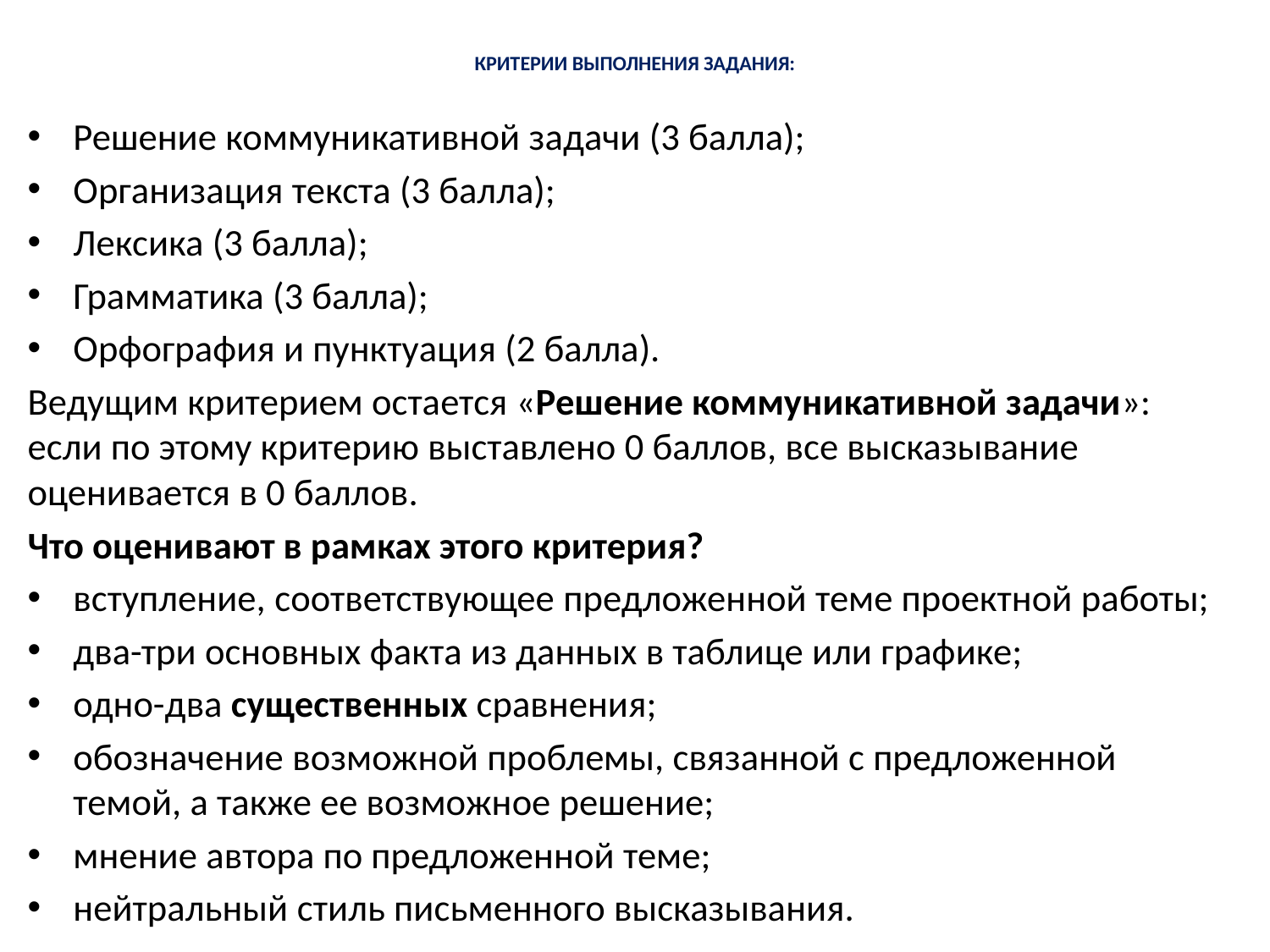

# КРИТЕРИИ ВЫПОЛНЕНИЯ ЗАДАНИЯ:
Решение коммуникативной задачи (3 балла);
Организация текста (3 балла);
Лексика (3 балла);
Грамматика (3 балла);
Орфография и пунктуация (2 балла).
Ведущим критерием остается «Решение коммуникативной задачи»: если по этому критерию выставлено 0 баллов, все высказывание оценивается в 0 баллов.
Что оценивают в рамках этого критерия?
вступление, соответствующее предложенной теме проектной работы;
два-три основных факта из данных в таблице или графике;
одно-два существенных сравнения;
обозначение возможной проблемы, связанной с предложенной темой, а также ее возможное решение;
мнение автора по предложенной теме;
нейтральный стиль письменного высказывания.